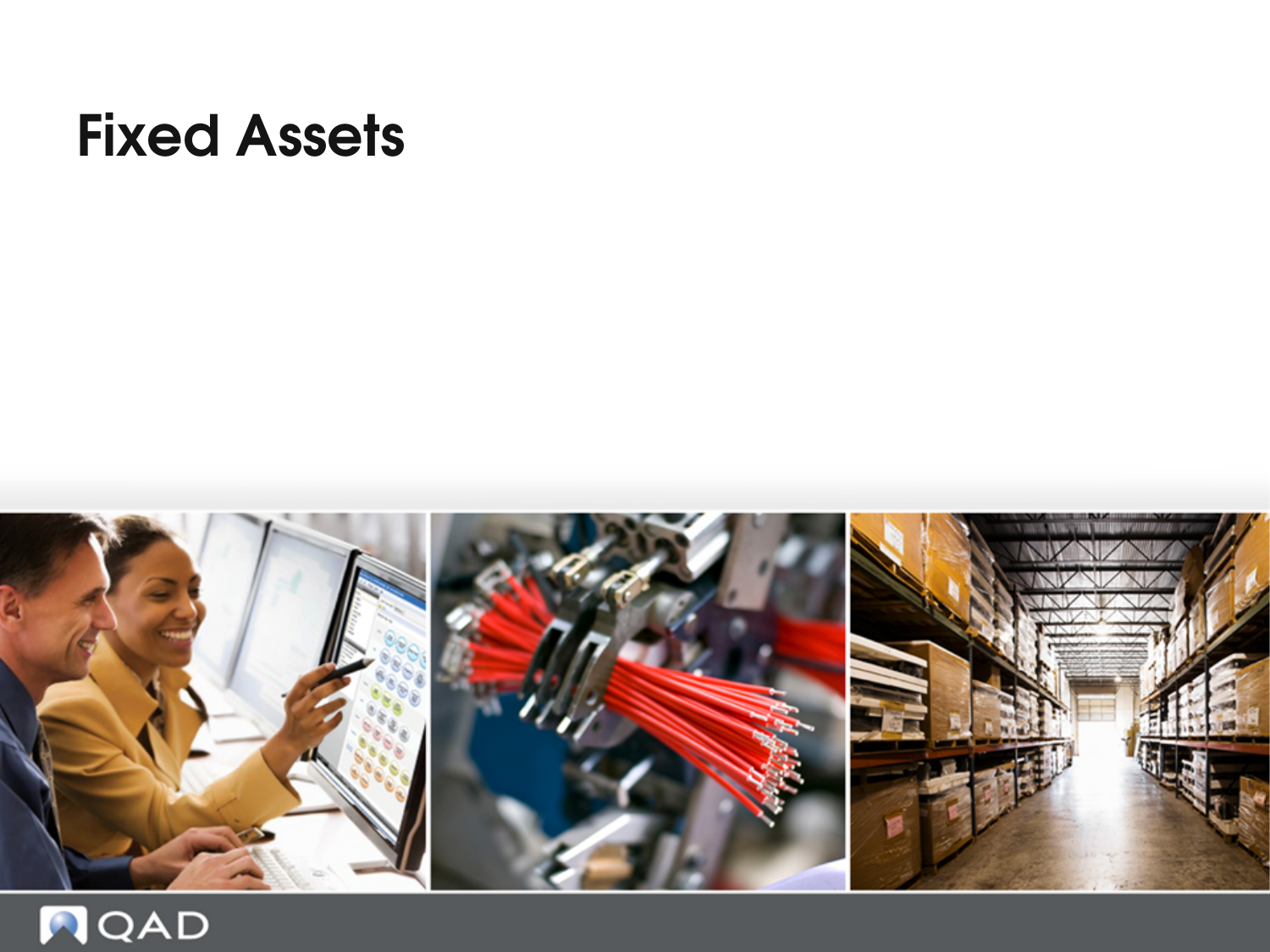

# Fixed Assets
QAD 2008 Enterprise Applications Standard Edition